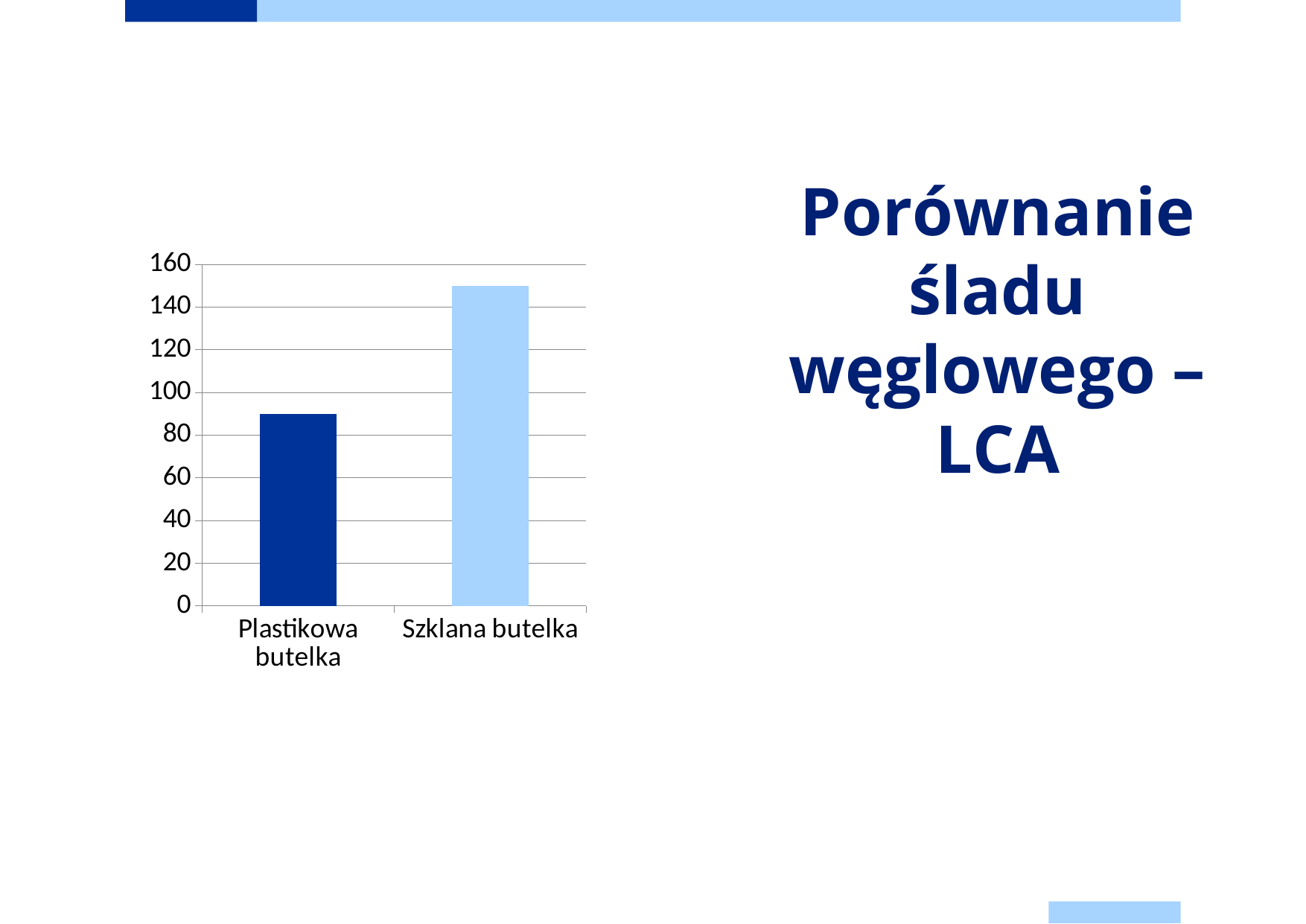

# Porównanie śladu węglowego – LCA

### Chart

| Category | Wartości |
|---|---|
| Plastikowa butelka | 90.0 |
| Szklana butelka | 150.0 |